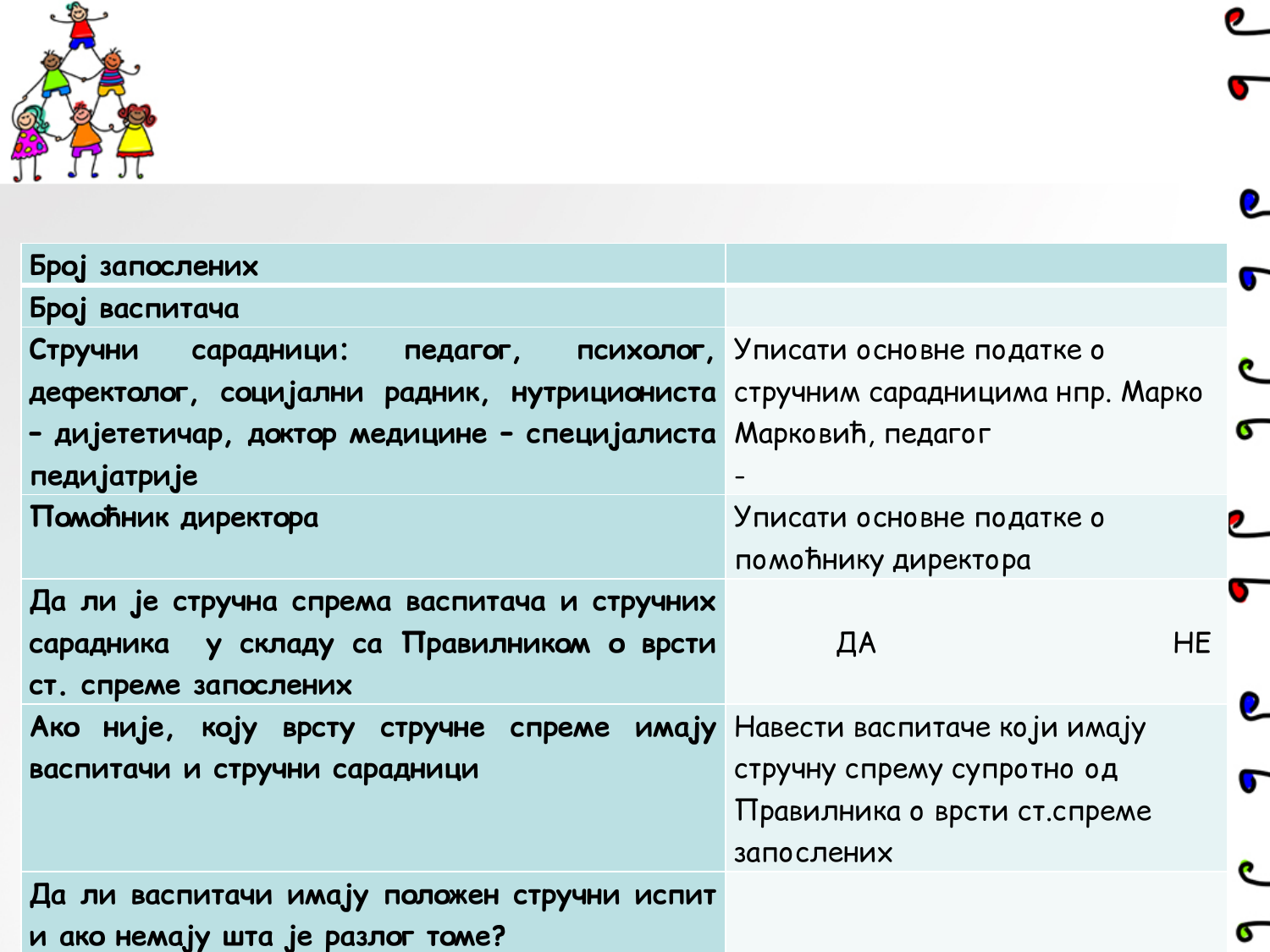

| Број запослених |  |
| --- | --- |
| Број васпитача |  |
| Стручни сарадници: педагог, психолог, дефектолог, социјални радник, нутрициониста – дијететичар, доктор медицине – специјалиста педијатрије | Уписати основне податке о стручним сарадницима нпр. Марко Марковић, педагог - |
| Помоћник директора | Уписати основне податке о помоћнику директора |
| Да ли је стручна спрема васпитача и стручних сарадника у складу са Правилником о врсти ст. спреме запослених | ДА НЕ |
| Ако није, коју врсту стручне спреме имају васпитачи и стручни сарадници | Навести васпитаче који имају стручну спрему супротно од Правилника о врсти ст.спреме запослених |
| Да ли васпитачи имају положен стручни испит и ако немају шта је разлог томе? |  |